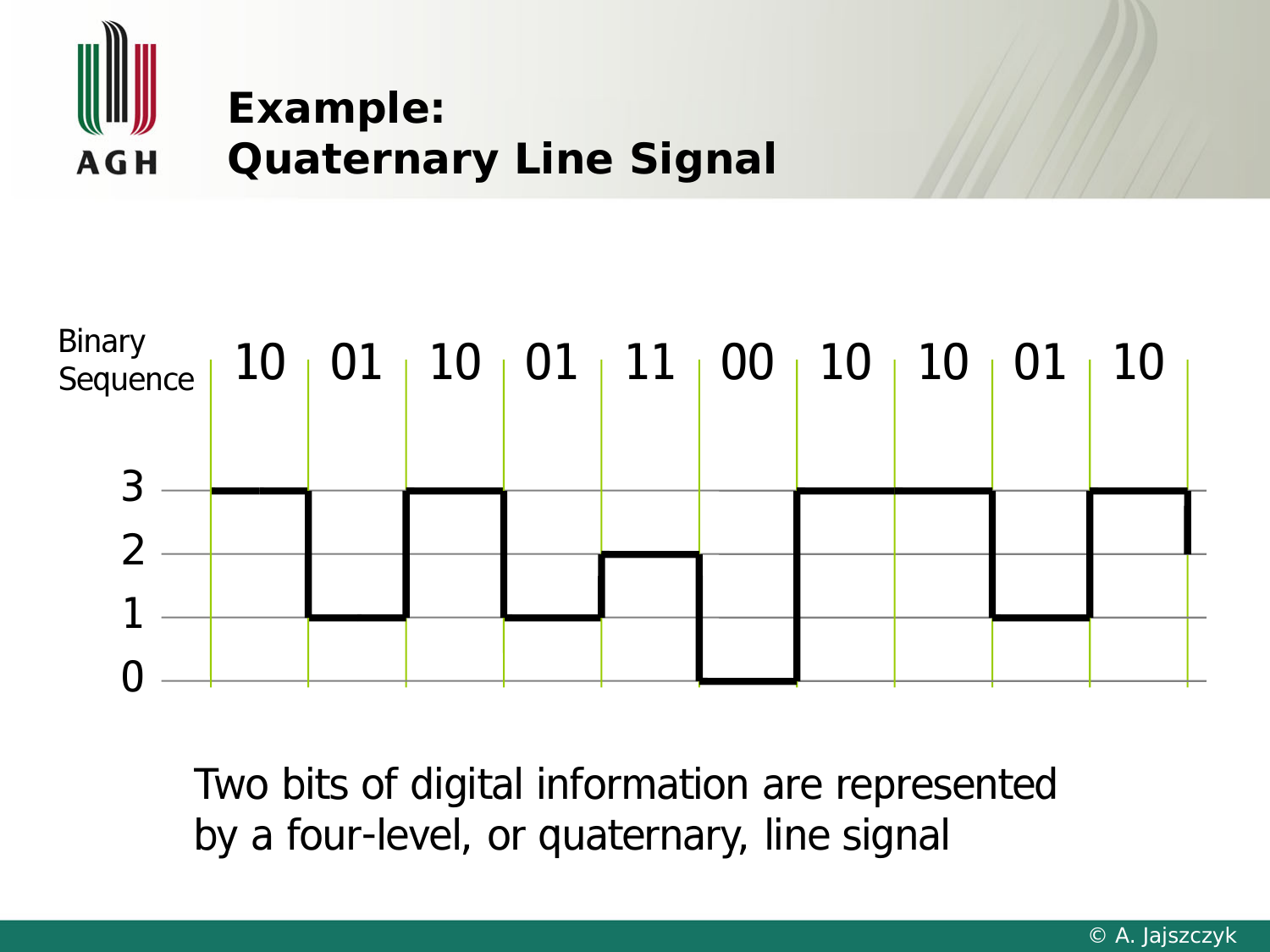

# Example: Quaternary Line Signal
Binary
Sequence
10
01
10
01
11
00
10
10
01
10

3

2

1

0

Two bits of digital information are represented
by a four-level, or quaternary, line signal